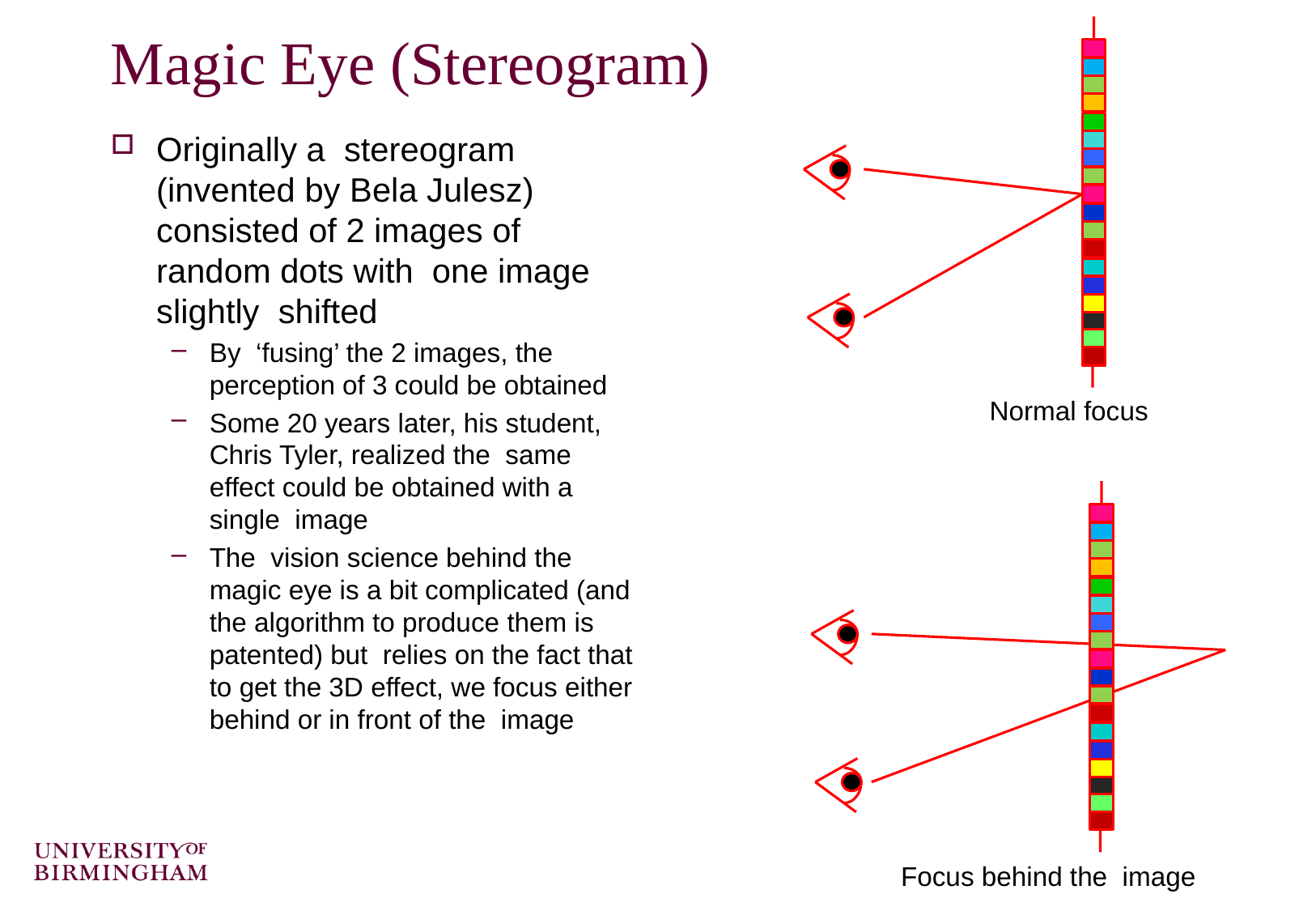

# Magic Eye (Stereogram)

Originally a  stereogram (invented by Bela Julesz) consisted of 2 images of random dots with  one image slightly  shifted
By  ‘fusing’ the 2 images, the perception of 3 could be obtained
Some 20 years later, his student, Chris Tyler, realized the  same effect could be obtained with a single  image
The  vision science behind the magic eye is a bit complicated (and the algorithm to produce them is patented) but  relies on the fact that to get the 3D effect, we focus either behind or in front of the  image
Normal focus

Focus behind the  image